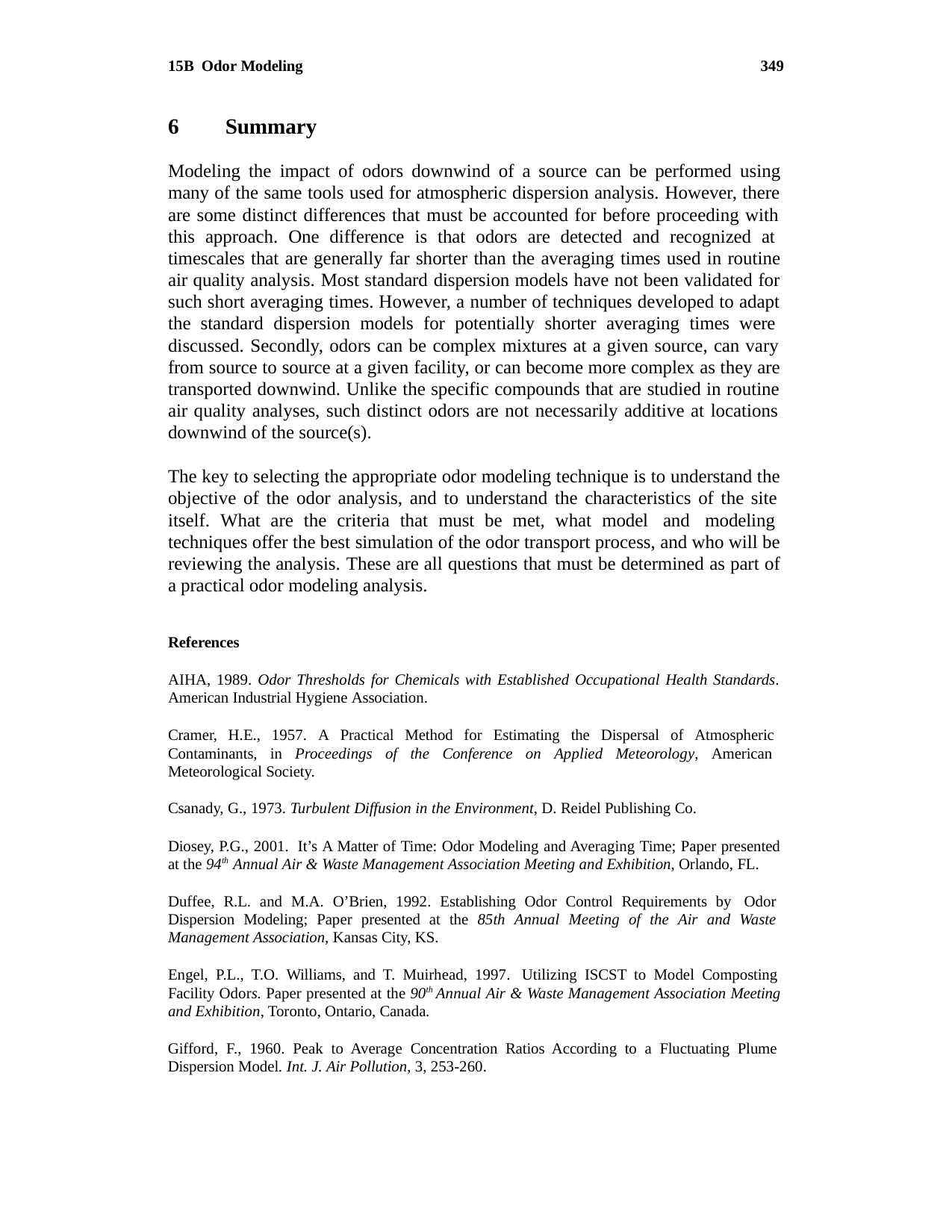

15B Odor Modeling

6	Summary
349
Modeling the impact of odors downwind of a source can be performed using  many of the same tools used for atmospheric dispersion analysis. However, there  are some distinct differences that must be accounted for before proceeding with  this approach. One difference is that odors are detected and recognized at  timescales that are generally far shorter than the averaging times used in routine  air quality analysis. Most standard dispersion models have not been validated for  such short averaging times. However, a number of techniques developed to adapt  the standard dispersion models for potentially shorter averaging times were  discussed. Secondly, odors can be complex mixtures at a given source, can vary  from source to source at a given facility, or can become more complex as they are  transported downwind. Unlike the specific compounds that are studied in routine  air quality analyses, such distinct odors are not necessarily additive at locations  downwind of the source(s).

The key to selecting the appropriate odor modeling technique is to understand the  objective of the odor analysis, and to understand the characteristics of the site  itself. What are the criteria that must be met, what model and modeling  techniques offer the best simulation of the odor transport process, and who will be  reviewing the analysis. These are all questions that must be determined as part of  a practical odor modeling analysis.

References

AIHA, 1989. Odor Thresholds for Chemicals with Established Occupational Health Standards.  American Industrial Hygiene Association.

Cramer, H.E., 1957. A Practical Method for Estimating the Dispersal of Atmospheric  Contaminants, in Proceedings of the Conference on Applied Meteorology, American  Meteorological Society.

Csanady, G., 1973. Turbulent Diffusion in the Environment, D. Reidel Publishing Co.

Diosey, P.G., 2001. It’s A Matter of Time: Odor Modeling and Averaging Time; Paper presented  at the 94th Annual Air & Waste Management Association Meeting and Exhibition, Orlando, FL.

Duffee, R.L. and M.A. O’Brien, 1992. Establishing Odor Control Requirements by Odor  Dispersion Modeling; Paper presented at the 85th Annual Meeting of the Air and Waste  Management Association, Kansas City, KS.

Engel, P.L., T.O. Williams, and T. Muirhead, 1997. Utilizing ISCST to Model Composting  Facility Odors. Paper presented at the 90th Annual Air & Waste Management Association Meeting  and Exhibition, Toronto, Ontario, Canada.

Gifford, F., 1960. Peak to Average Concentration Ratios According to a Fluctuating Plume  Dispersion Model. Int. J. Air Pollution, 3, 253-260.